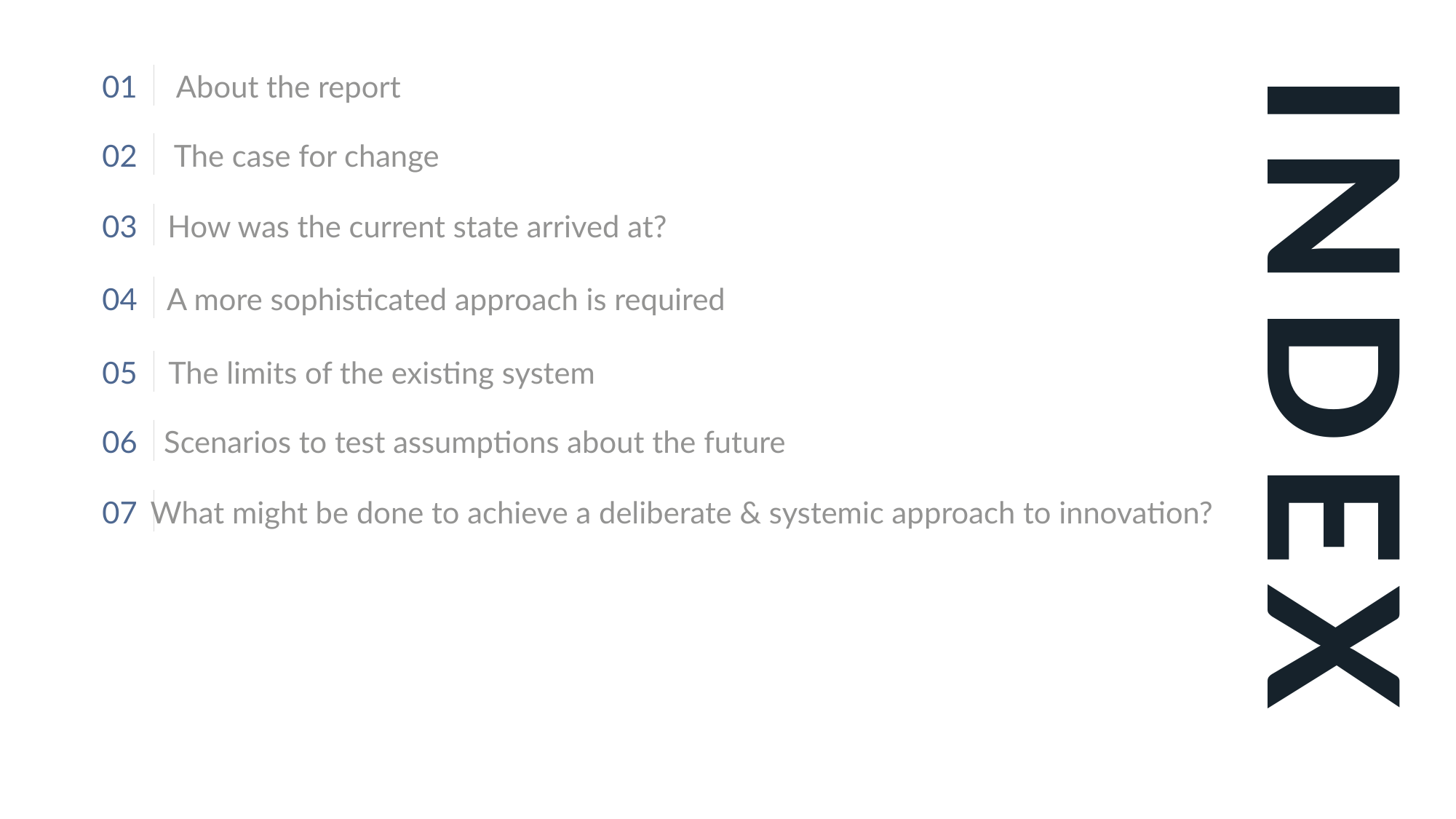

About the report
01
The case for change
02
How was the current state arrived at?
03
A more sophisticated approach is required
04
The limits of the existing system
05
Scenarios to test assumptions about the future
06
INDEX
What might be done to achieve a deliberate & systemic approach to innovation?
07